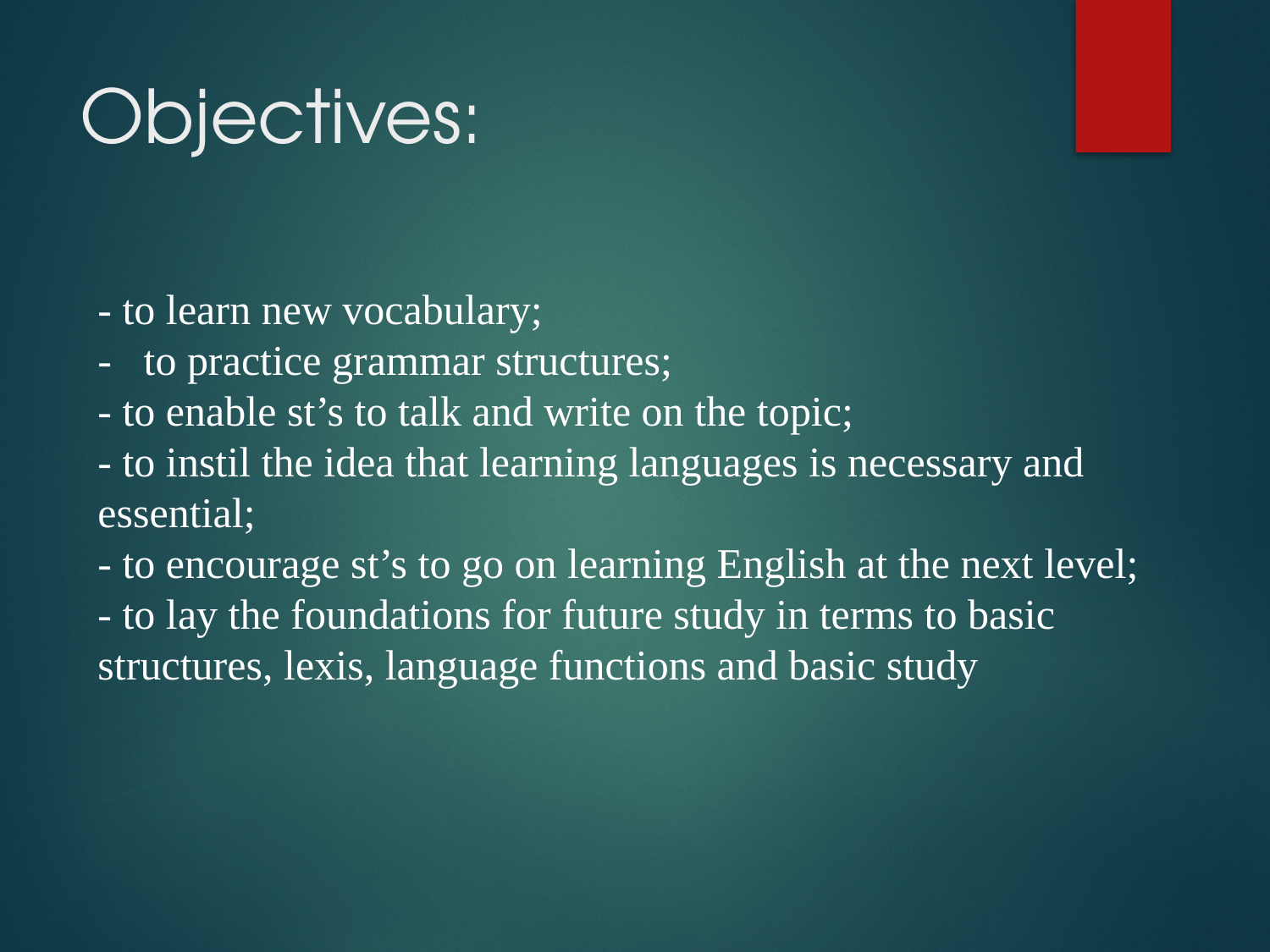

# Objectives:
- to learn new vocabulary;
-   to practice grammar structures;
- to enable st’s to talk and write on the topic;
- to instil the idea that learning languages is necessary and essential;
- to encourage st’s to go on learning English at the next level;
- to lay the foundations for future study in terms to basic structures, lexis, language functions and basic study